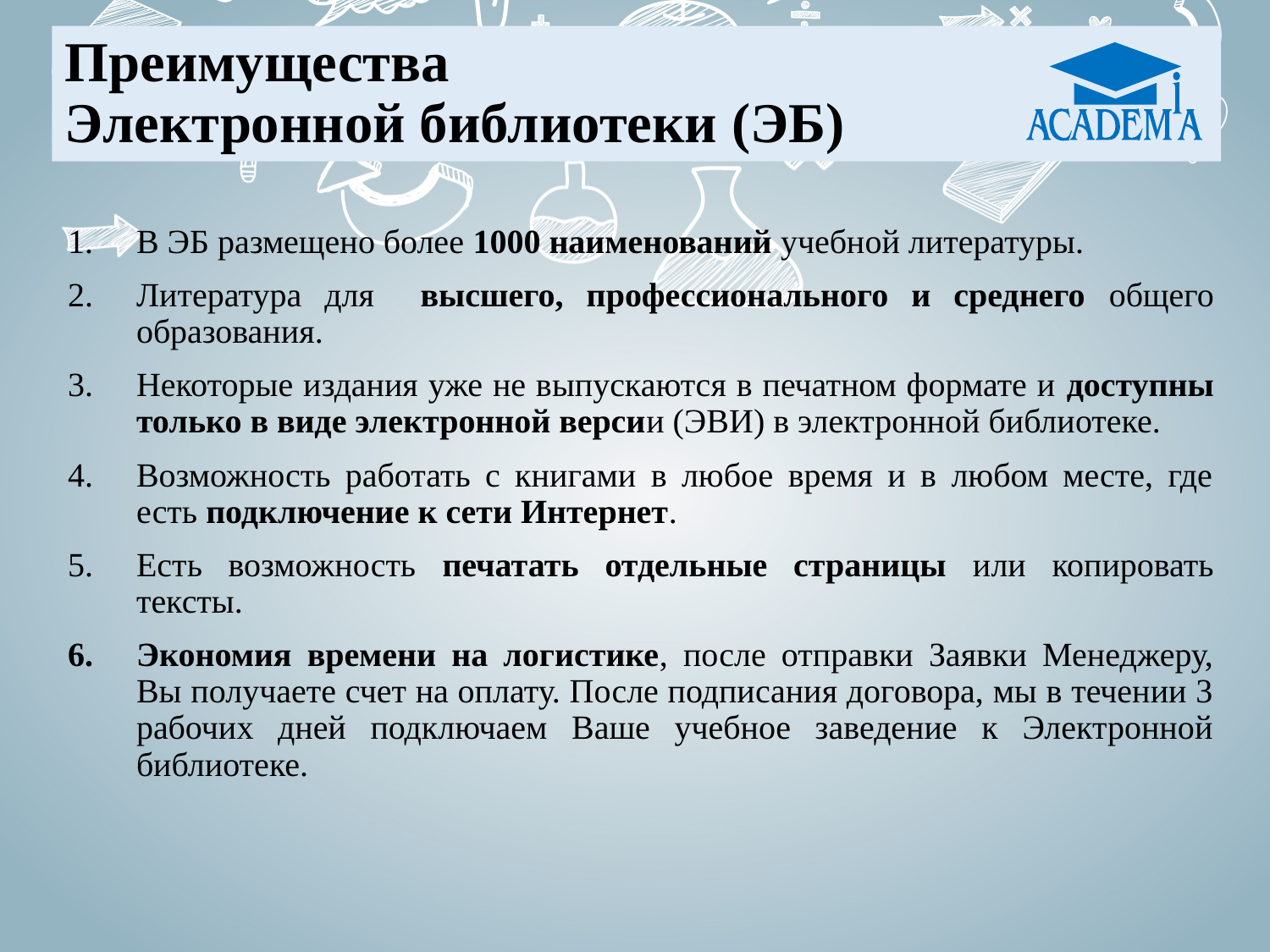

# Преимущества Электронной библиотеки (ЭБ)

В ЭБ размещено более 1000 наименований учебной литературы.
Литература для  высшего, профессионального и среднего общего образования.
Некоторые издания уже не выпускаются в печатном формате и доступны только в виде электронной версии (ЭВИ) в электронной библиотеке.
Возможность работать с книгами в любое время и в любом месте, где есть подключение к сети Интернет.
Есть возможность печатать отдельные страницы или копировать тексты.
Экономия времени на логистике, после отправки Заявки Менеджеру, Вы получаете счет на оплату. После подписания договора, мы в течении 3 рабочих дней подключаем Ваше учебное заведение к Электронной библиотеке.